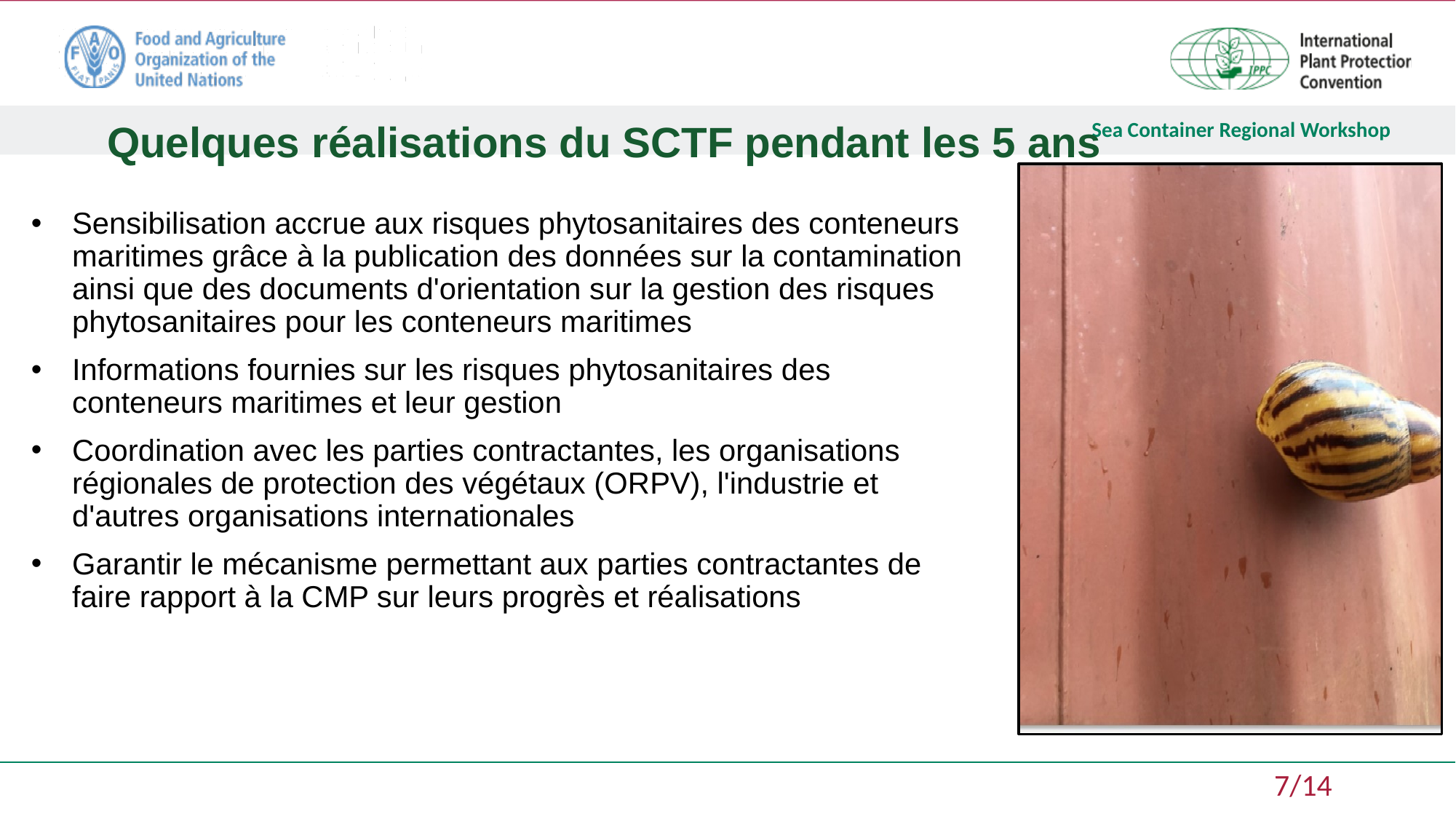

Quelques réalisations du SCTF pendant les 5 ans

Sensibilisation accrue aux risques phytosanitaires des conteneurs maritimes grâce à la publication des données sur la contamination ainsi que des documents d'orientation sur la gestion des risques phytosanitaires pour les conteneurs maritimes
Informations fournies sur les risques phytosanitaires des conteneurs maritimes et leur gestion
Coordination avec les parties contractantes, les organisations régionales de protection des végétaux (ORPV), l'industrie et d'autres organisations internationales
Garantir le mécanisme permettant aux parties contractantes de faire rapport à la CMP sur leurs progrès et réalisations